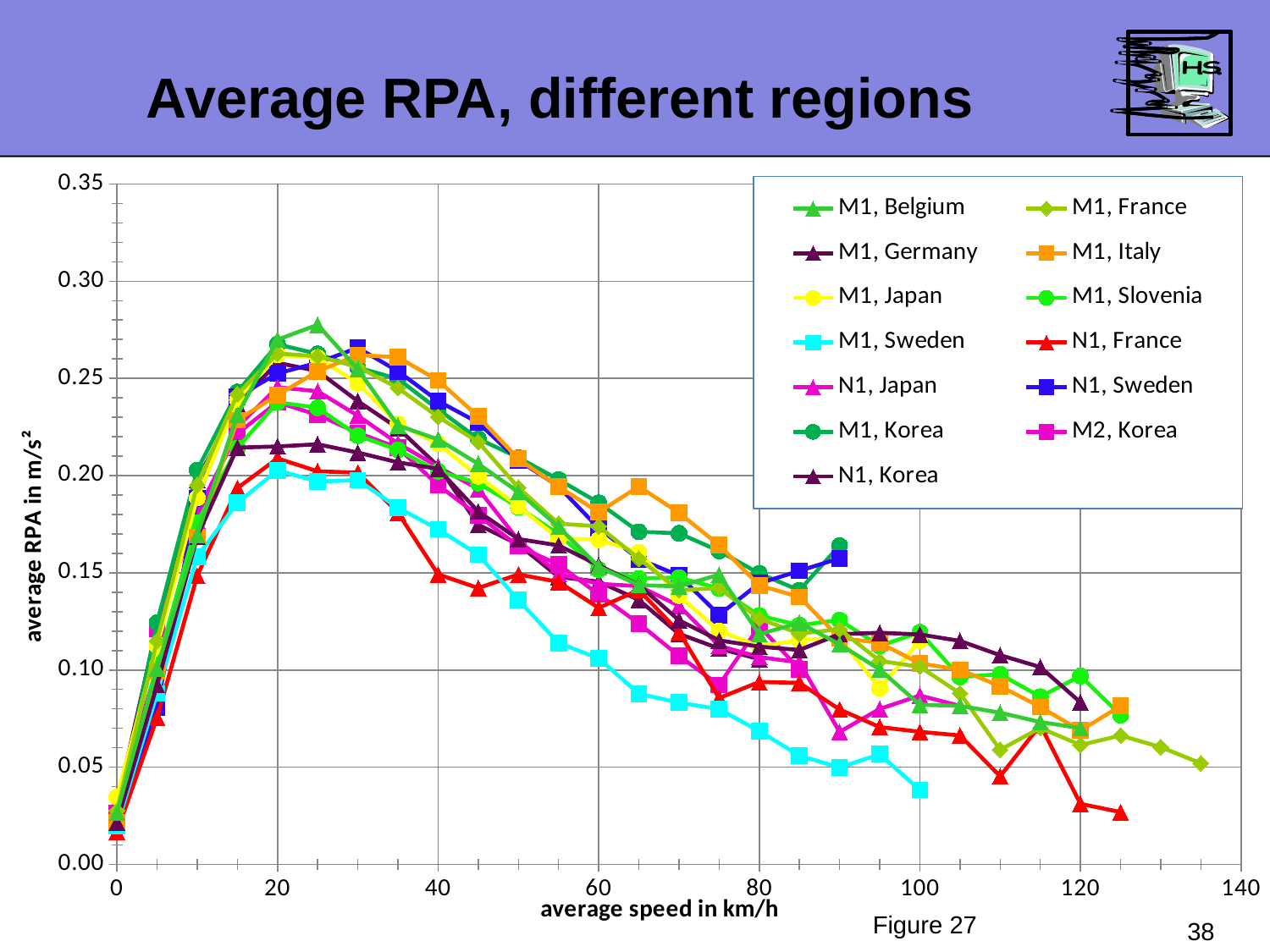

Average RPA, different regions

### Chart

| Category | M1, Belgium | M1, France | M1, Germany | M1, Italy | M1, Japan | M1, Slovenia | M1, Sweden | N1, France | N1, Japan | N1, Sweden | M1, Korea | M2, Korea | N1, Korea |
|---|---|---|---|---|---|---|---|---|---|---|---|---|---|

Figure 27
38